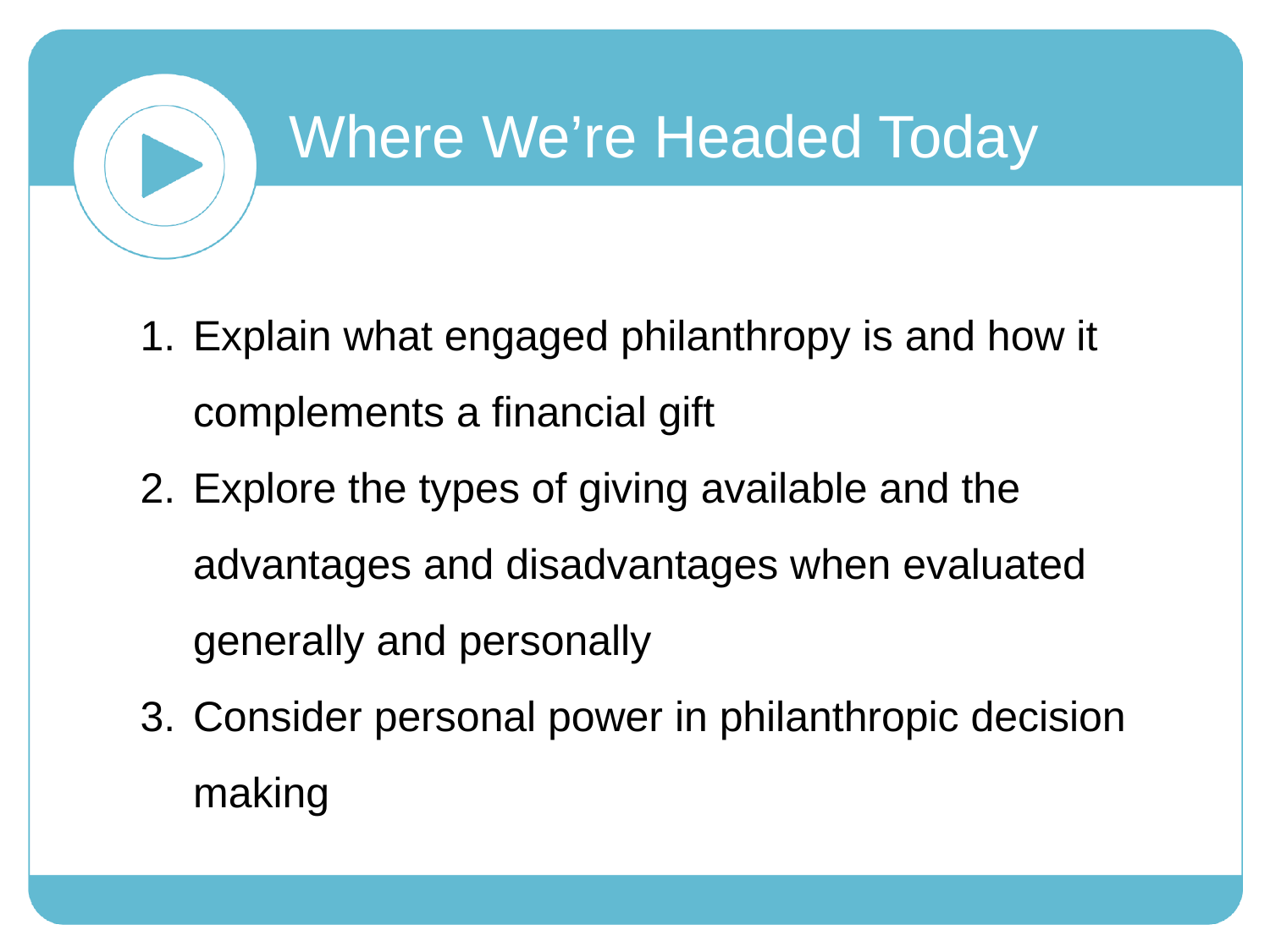

Where We’re Headed Today
Explain what engaged philanthropy is and how it complements a financial gift
Explore the types of giving available and the advantages and disadvantages when evaluated generally and personally
Consider personal power in philanthropic decision making